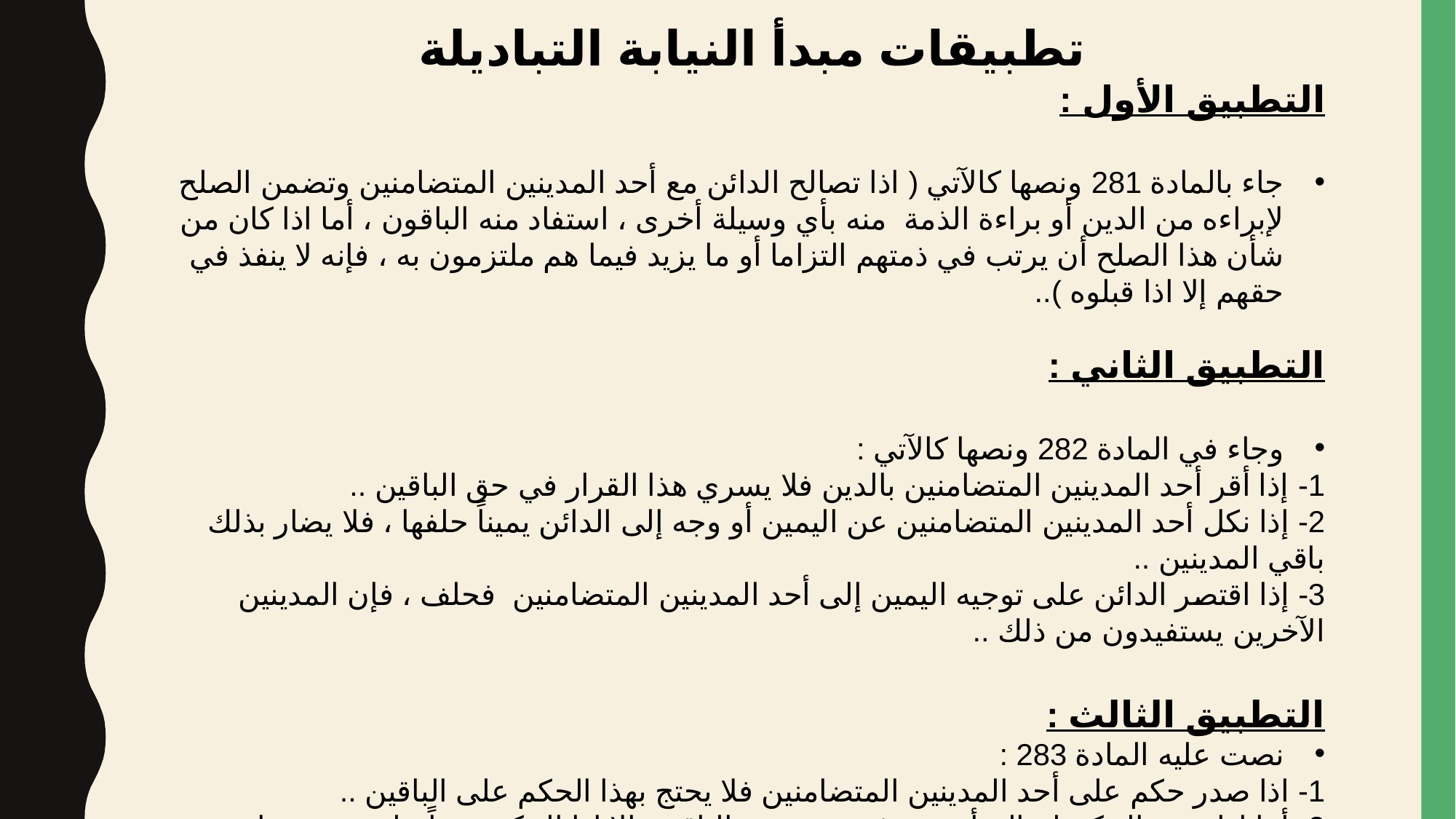

تطبيقات مبدأ النيابة التباديلة
التطبيق الأول :

جاء بالمادة 281 ونصها كالآتي ( اذا تصالح الدائن مع أحد المدينين المتضامنين وتضمن الصلح لإبراءه من الدين أو براءة الذمة  منه بأي وسيلة أخرى ، استفاد منه الباقون ، أما اذا كان من شأن هذا الصلح أن يرتب في ذمتهم التزاما أو ما يزيد فيما هم ملتزمون به ، فإنه لا ينفذ في حقهم إلا اذا قبلوه )..

التطبيق الثاني :

وجاء في المادة 282 ونصها كالآتي :
1- إذا أقر أحد المدينين المتضامنين بالدين فلا يسري هذا القرار في حق الباقين ..
2- إذا نكل أحد المدينين المتضامنين عن اليمين أو وجه إلى الدائن يميناً حلفها ، فلا يضار بذلك باقي المدينين ..
3- إذا اقتصر الدائن على توجيه اليمين إلى أحد المدينين المتضامنين  فحلف ، فإن المدينين الآخرين يستفيدون من ذلك ..

التطبيق الثالث :
نصت عليه المادة 283 :
1- اذا صدر حكم على أحد المدينين المتضامنين فلا يحتج بهذا الحكم على الباقين ..
2- أما اذا صدر الحكم لصالح أحدهم فيستفيد منه الباقون إلا اذا الحكم مبنياً على سبب خاص بالمدين الذي صدر الحكم لصالحه ..